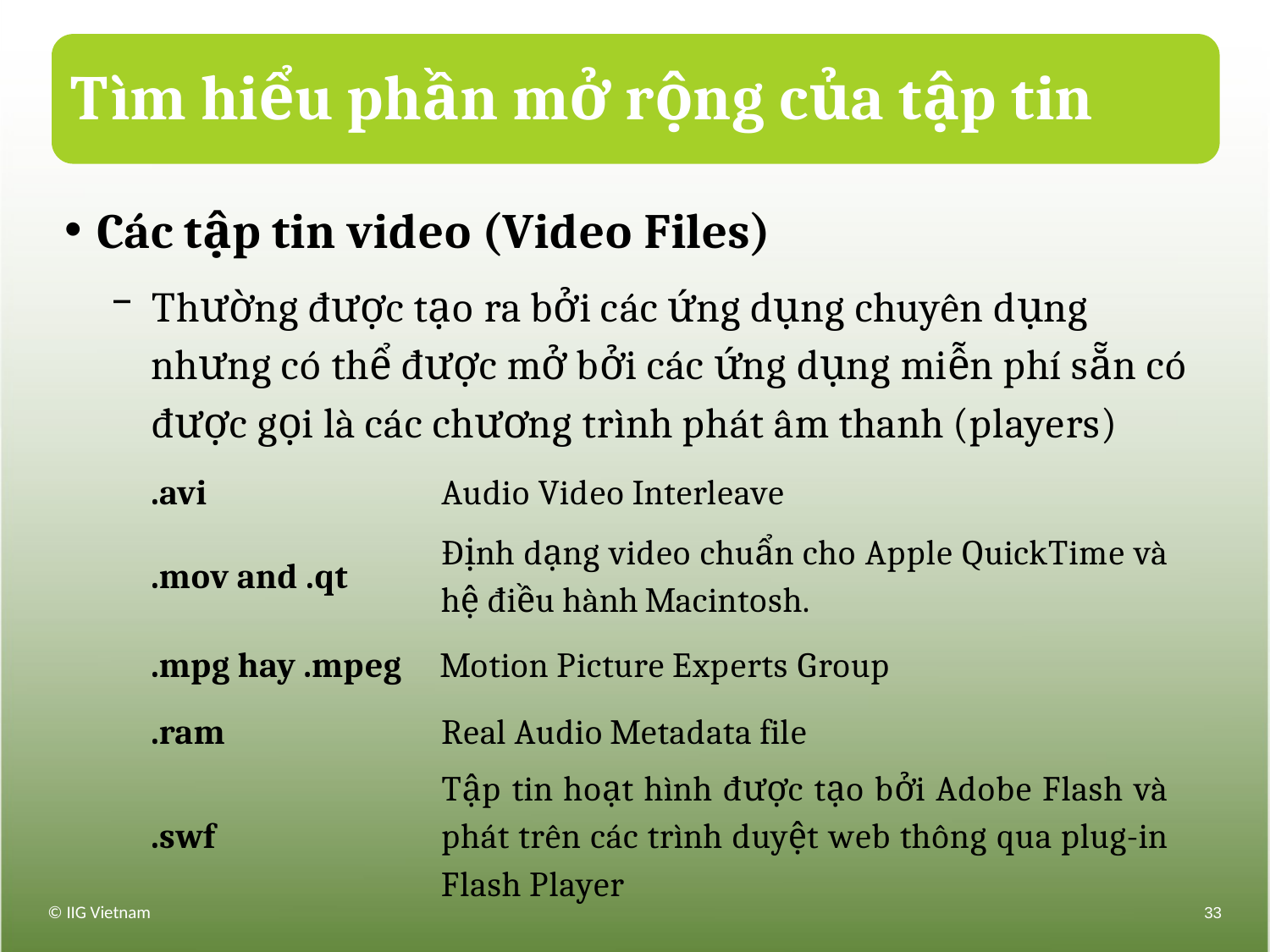

# Tìm hiểu phần mở rộng của tập tin
Các tập tin video (Video Files)
Thường được tạo ra bởi các ứng dụng chuyên dụng nhưng có thể được mở bởi các ứng dụng miễn phí sẵn có được gọi là các chương trình phát âm thanh (players)

| .avi | Audio Video Interleave |
| --- | --- |
| .mov and .qt | Định dạng video chuẩn cho Apple QuickTime và hệ điều hành Macintosh. |
| .mpg hay .mpeg | Motion Picture Experts Group |
| .ram | Real Audio Metadata file |
| .swf | Tập tin hoạt hình được tạo bởi Adobe Flash và phát trên các trình duyệt web thông qua plug-in Flash Player |
© IIG Vietnam
33